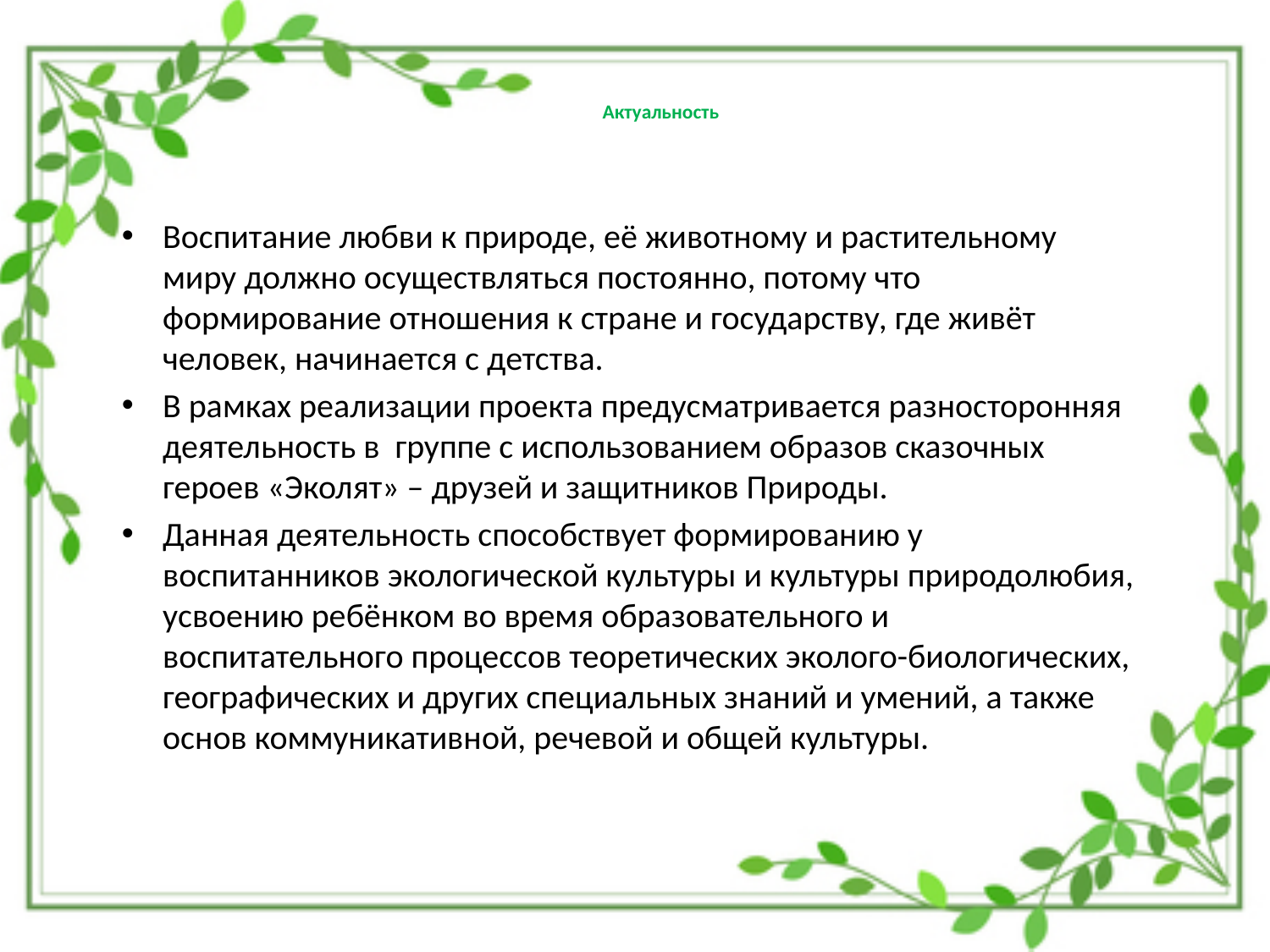

# Актуальность
Воспитание любви к природе, её животному и растительному миру должно осуществляться постоянно, потому что формирование отношения к стране и государству, где живёт человек, начинается с детства.
В рамках реализации проекта предусматривается разносторонняя деятельность в  группе с использованием образов сказочных героев «Эколят» – друзей и защитников Природы.
Данная деятельность способствует формированию у воспитанников экологической культуры и культуры природолюбия, усвоению ребёнком во время образовательного и воспитательного процессов теоретических эколого-биологических, географических и других специальных знаний и умений, а также основ коммуникативной, речевой и общей культуры.